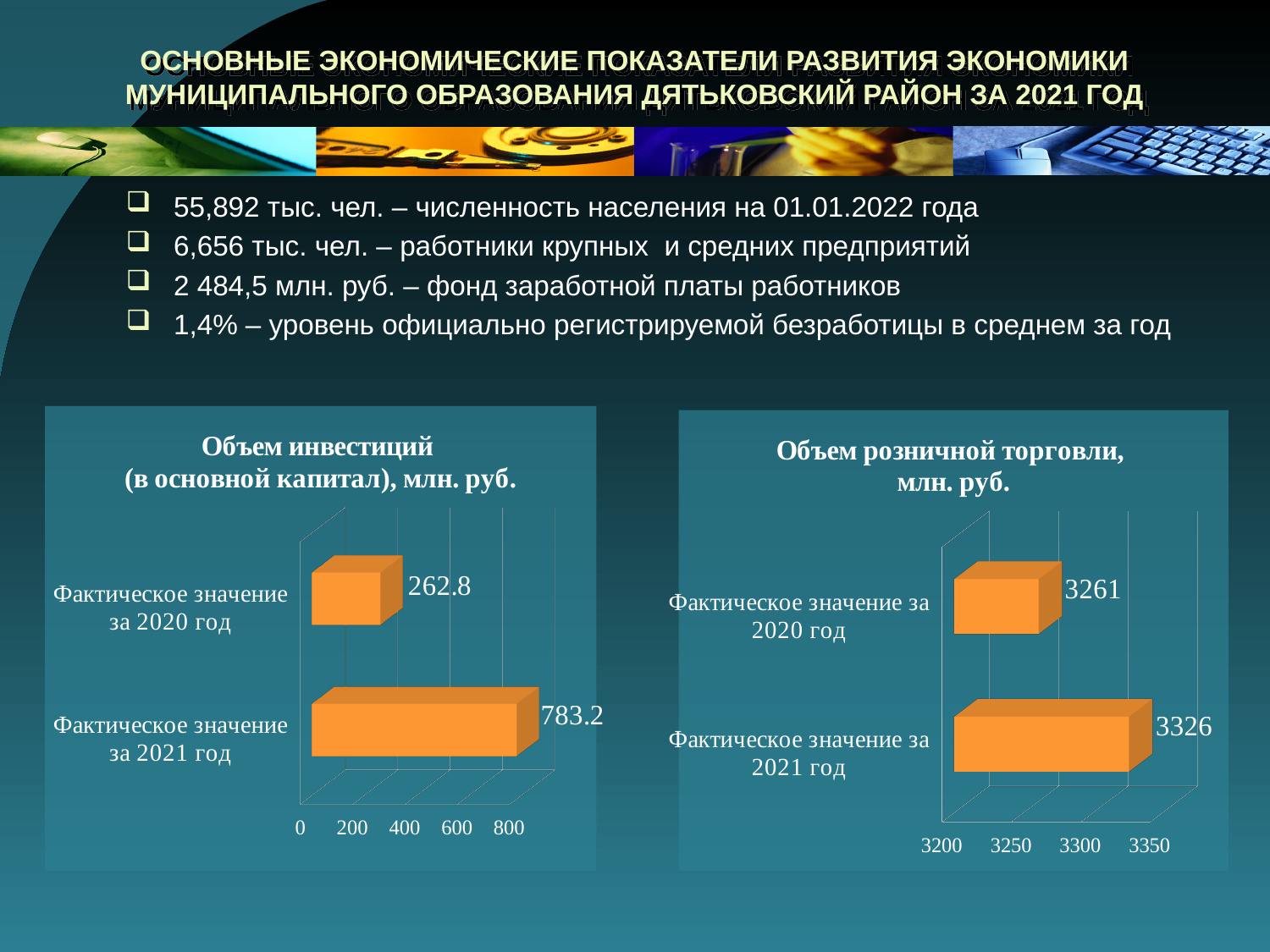

# ОСНОВНЫЕ ЭКОНОМИЧЕСКИЕ ПОКАЗАТЕЛИ РАЗВИТИЯ ЭКОНОМИКИ МУНИЦИПАЛЬНОГО ОБРАЗОВАНИЯ ДЯТЬКОВСКИЙ РАЙОН ЗА 2021 ГОД
55,892 тыс. чел. – численность населения на 01.01.2022 года
6,656 тыс. чел. – работники крупных  и средних предприятий
2 484,5 млн. руб. – фонд заработной платы работников
1,4% – уровень официально регистрируемой безработицы в среднем за год

[unsupported chart]

[unsupported chart]